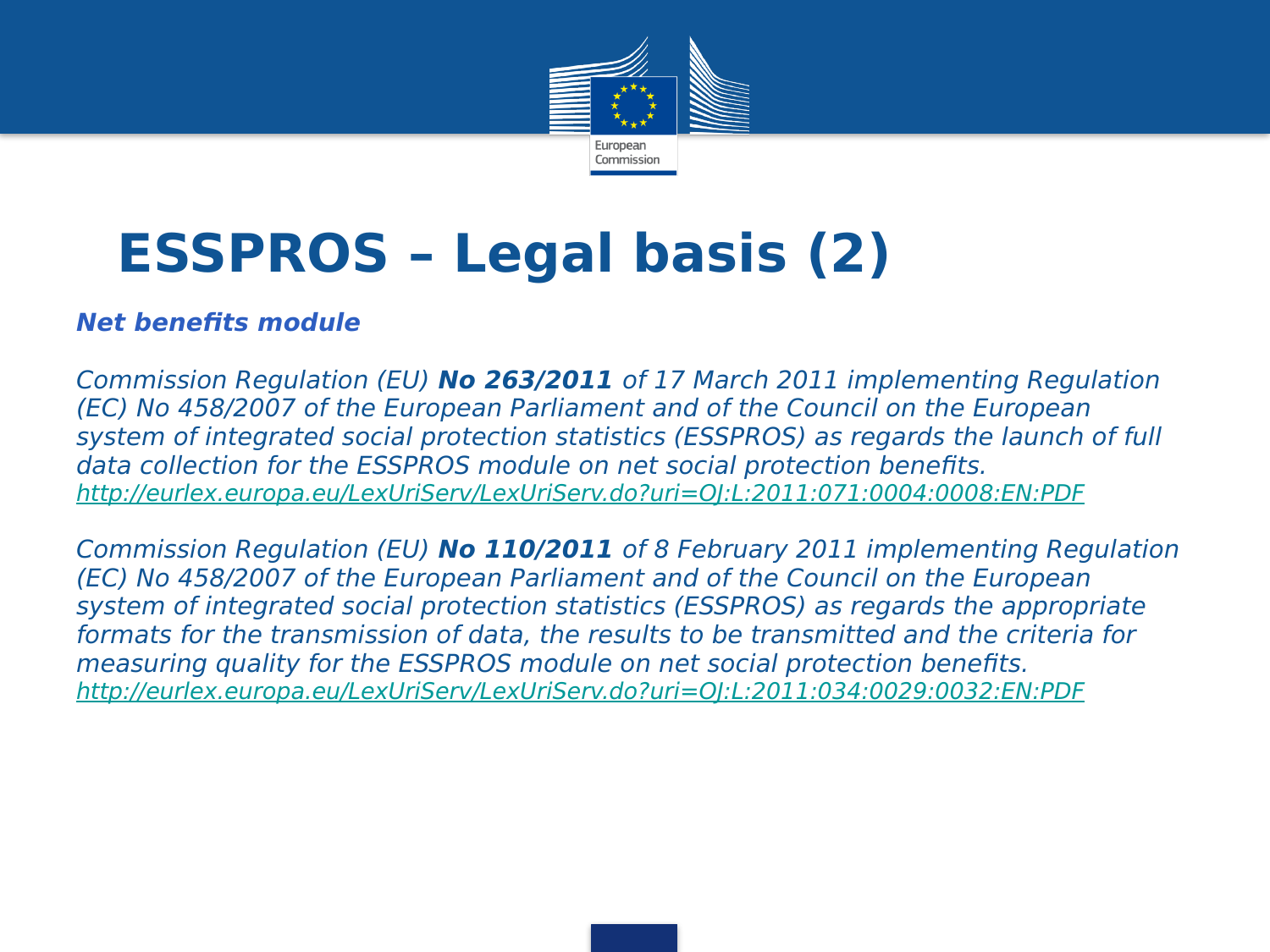

# ESSPROS – Legal basis (2)
Net benefits module

Commission Regulation (EU) No 263/2011 of 17 March 2011 implementing Regulation
(EC) No 458/2007 of the European Parliament and of the Council on the European
system of integrated social protection statistics (ESSPROS) as regards the launch of full
data collection for the ESSPROS module on net social protection benefits.
http://eurlex.europa.eu/LexUriServ/LexUriServ.do?uri=OJ:L:2011:071:0004:0008:EN:PDF

Commission Regulation (EU) No 110/2011 of 8 February 2011 implementing Regulation
(EC) No 458/2007 of the European Parliament and of the Council on the European
system of integrated social protection statistics (ESSPROS) as regards the appropriate
formats for the transmission of data, the results to be transmitted and the criteria for
measuring quality for the ESSPROS module on net social protection benefits.
http://eurlex.europa.eu/LexUriServ/LexUriServ.do?uri=OJ:L:2011:034:0029:0032:EN:PDF